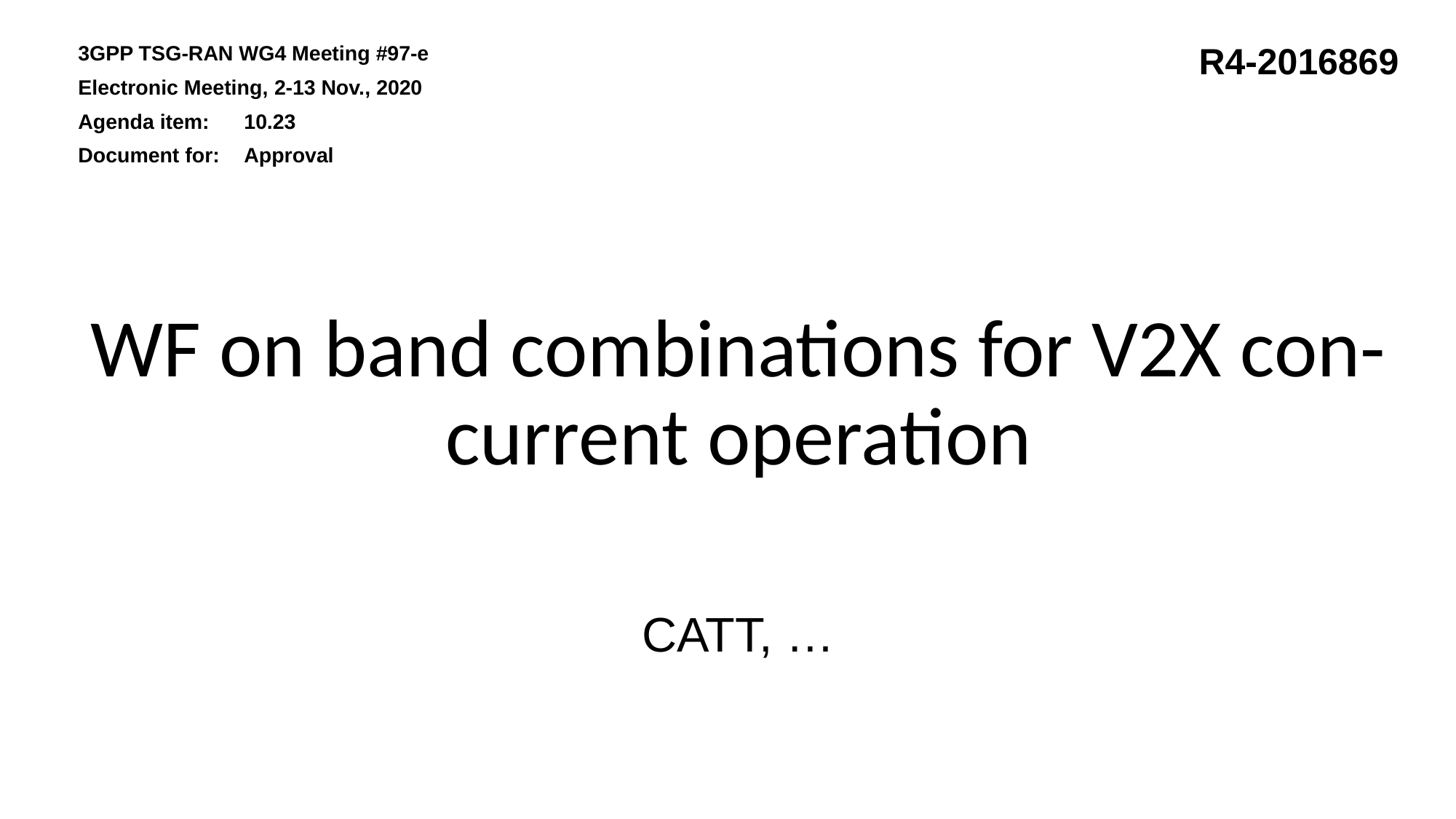

3GPP TSG-RAN WG4 Meeting #97-e
Electronic Meeting, 2-13 Nov., 2020
Agenda item:	10.23
Document for:	Approval
R4-2016869
# WF on band combinations for V2X con-current operation
CATT, …